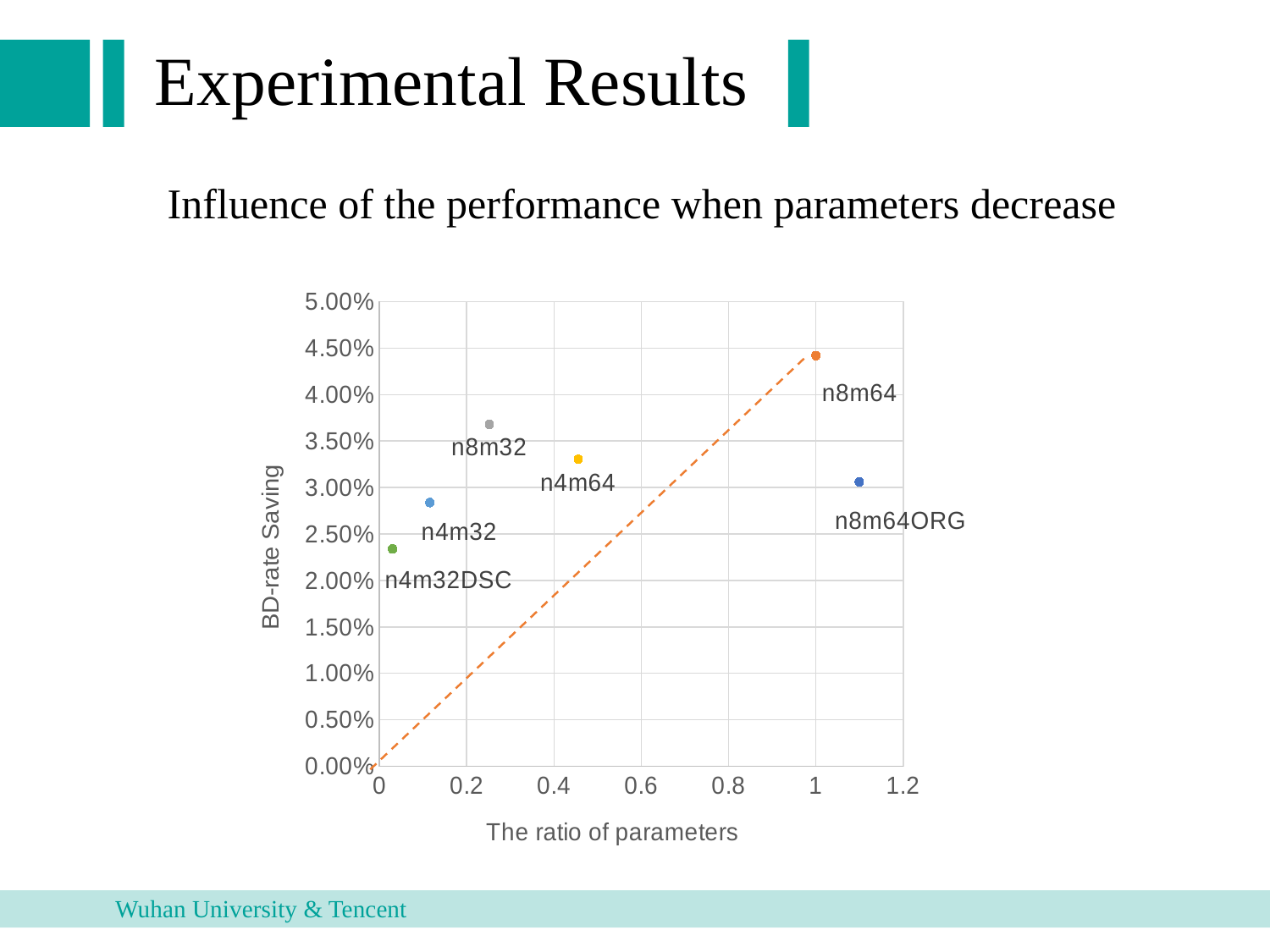

Experimental Results
Influence of the performance when parameters decrease

### Chart

| Category | n8m64ORG | n8m32 | n4m64 | n4m32 | n4m32DW | n8m64 |
|---|---|---|---|---|---|---|